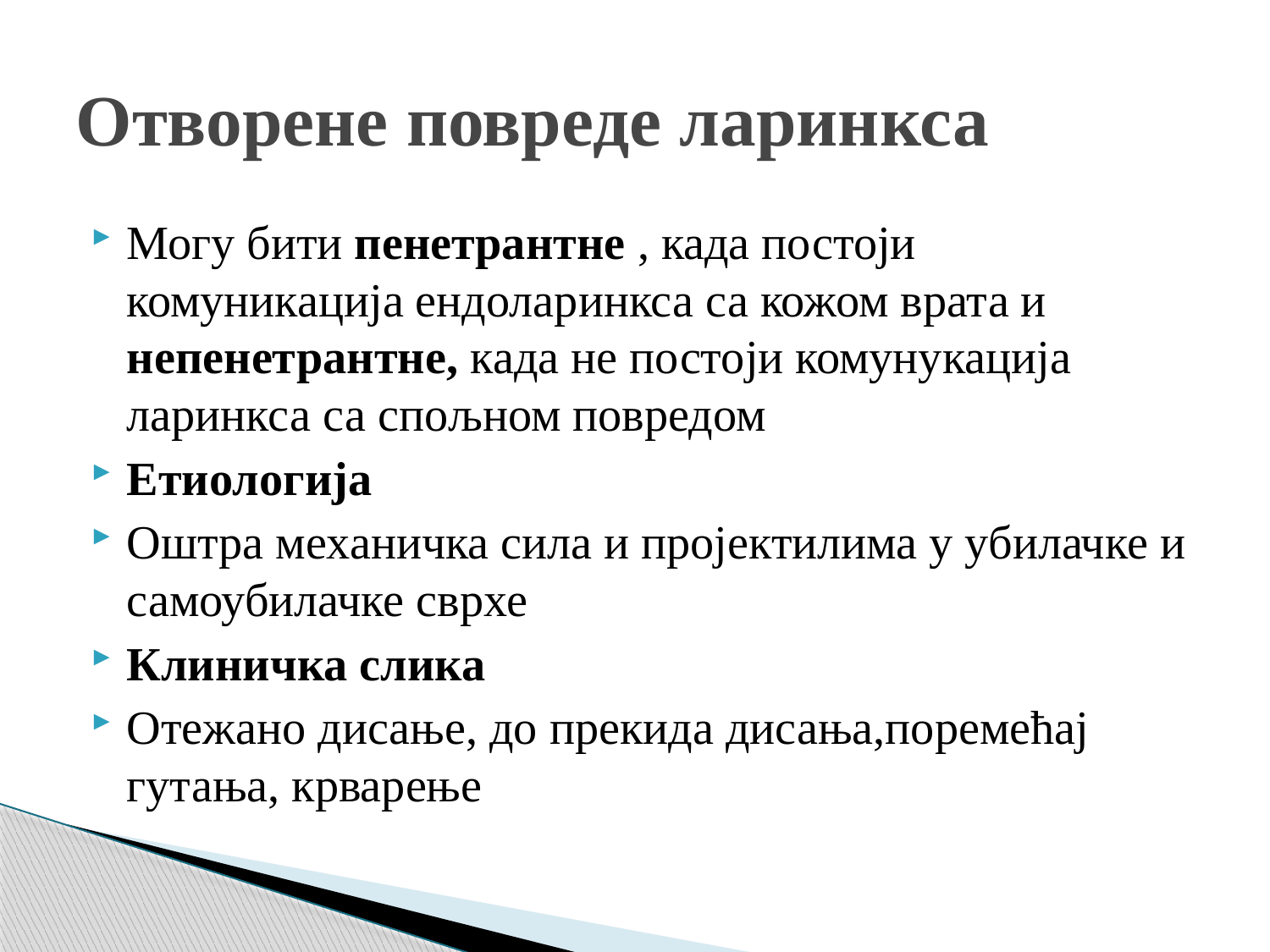

# Отворене повреде ларинкса
Могу бити пенетрантне , када постоји комуникација ендоларинкса са кожом врата и непенетрантне, када не постоји комунукација ларинкса са спољном повредом
Етиологија
Оштра механичка сила и пројектилима у убилачке и самоубилачке сврхе
Клиничка слика
Отежано дисање, до прекида дисања,поремећај гутања, крварење